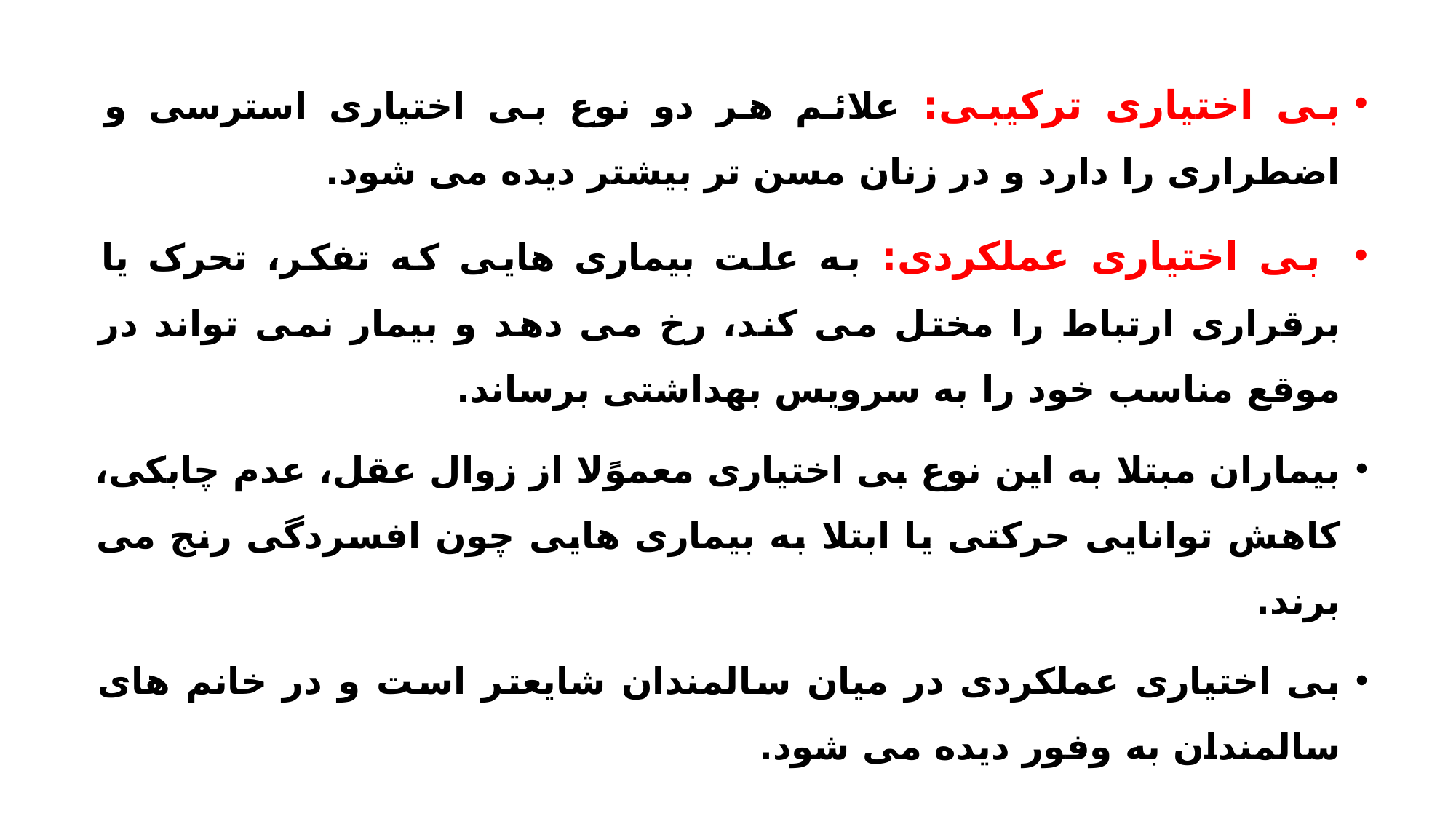

بی اختیاری ترکیبی: علائم هر دو نوع بی اختیاری استرسی و اضطراری را دارد و در زنان مسن تر بیشتر دیده می شود.
 بی اختیاری عملکردی: به علت بیماری هایی که تفکر، تحرک یا برقراری ارتباط را مختل می کند، رخ می دهد و بیمار نمی تواند در موقع مناسب خود را به سرویس بهداشتی برساند.
بیماران مبتلا به این نوع بی اختیاری معموًلا از زوال عقل، عدم چابکی، کاهش توانایی حرکتی یا ابتلا به بیماری هایی چون افسردگی رنج می برند.
بی اختیاری عملکردی در میان سالمندان شایعتر است و در خانم های سالمندان به وفور دیده می شود.